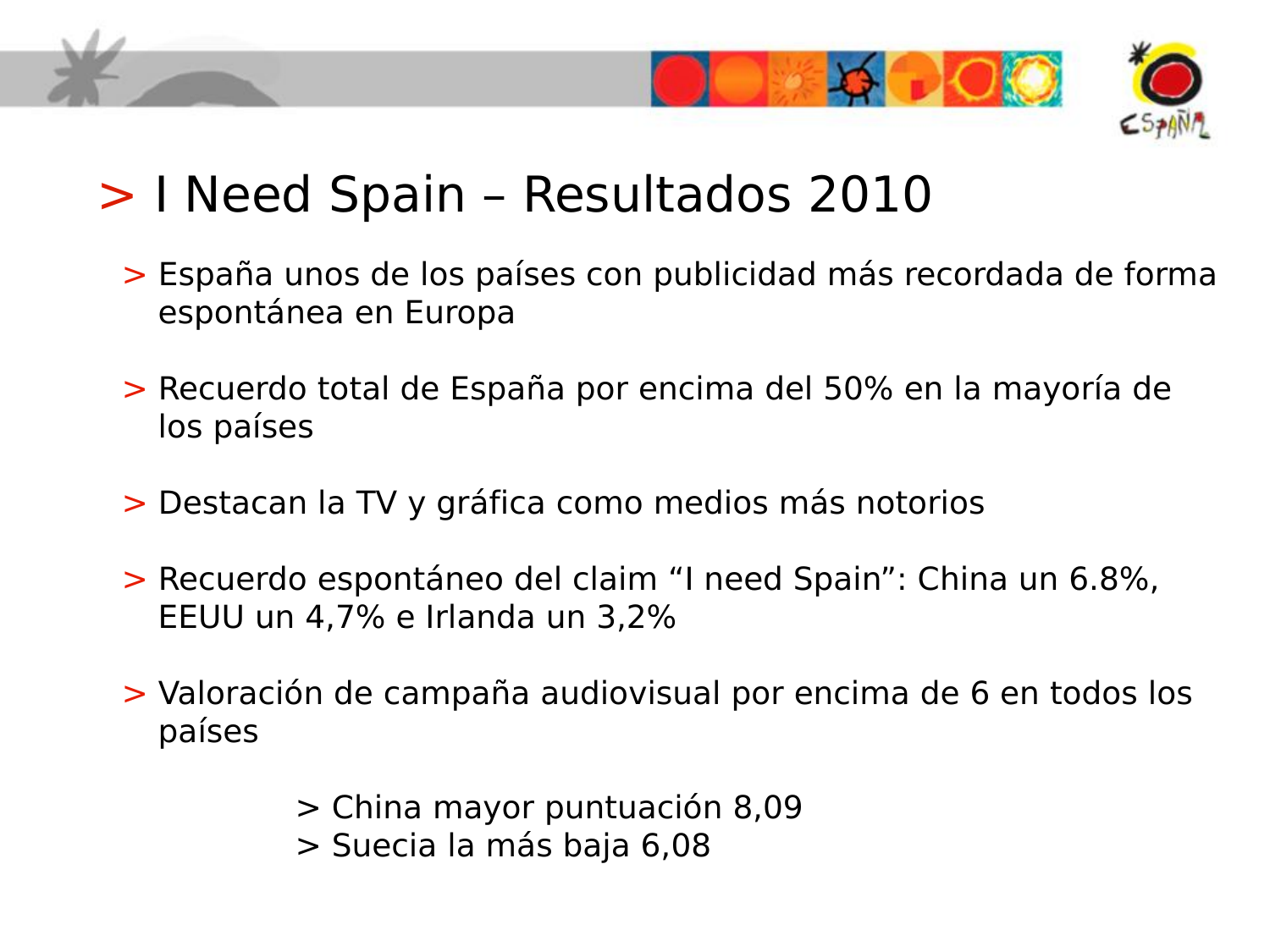

> I Need Spain – Resultados 2010
> España unos de los países con publicidad más recordada de forma espontánea en Europa

> Recuerdo total de España por encima del 50% en la mayoría de los países

> Destacan la TV y gráfica como medios más notorios

> Recuerdo espontáneo del claim “I need Spain”: China un 6.8%, EEUU un 4,7% e Irlanda un 3,2%

> Valoración de campaña audiovisual por encima de 6 en todos los países

		 > China mayor puntuación 8,09
		 > Suecia la más baja 6,08